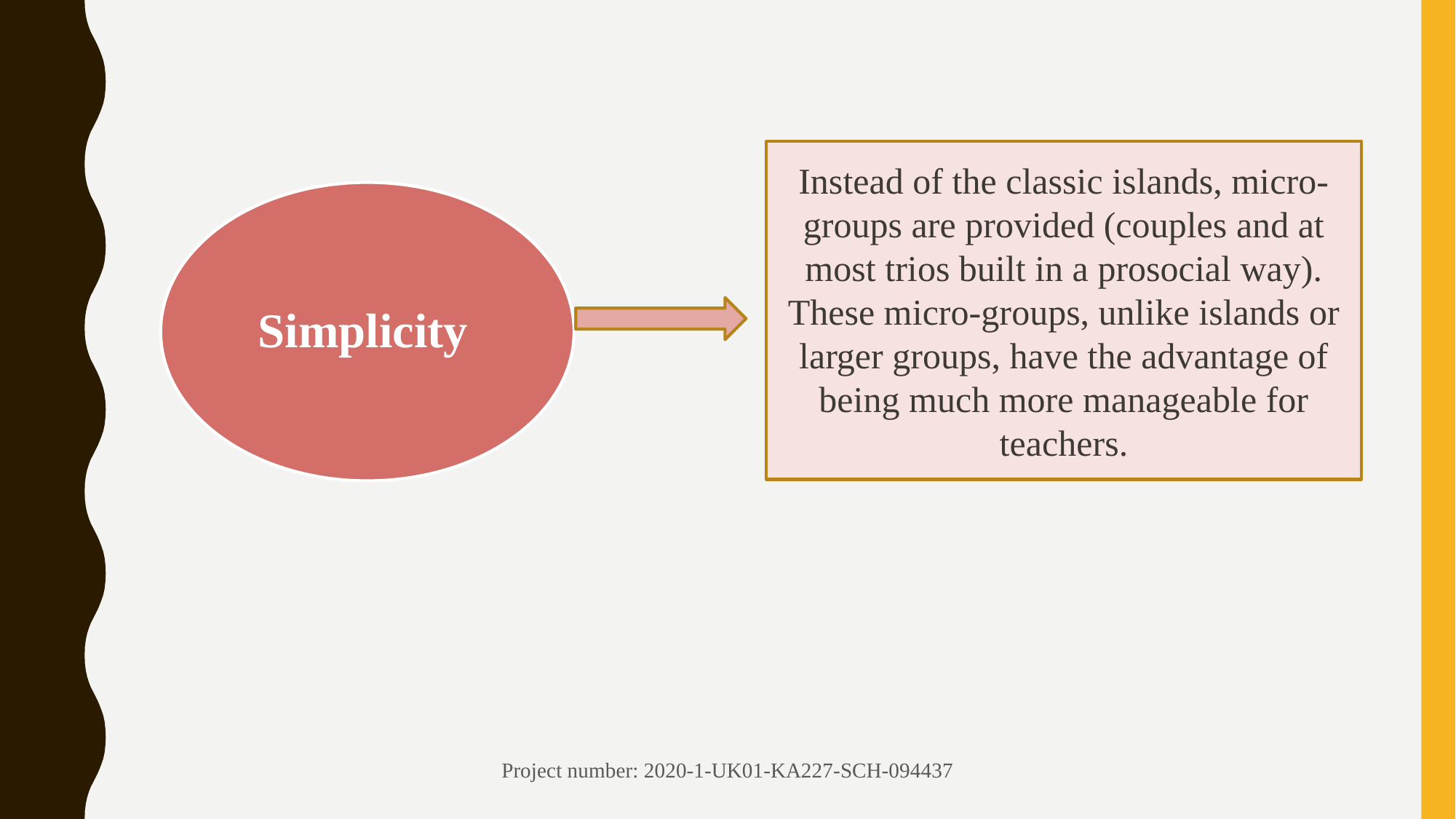

Instead of the classic islands, micro-groups are provided (couples and at most trios built in a prosocial way).
These micro-groups, unlike islands or larger groups, have the advantage of being much more manageable for teachers.

Simplicity

Project number: 2020-1-UK01-KA227-SCH-094437